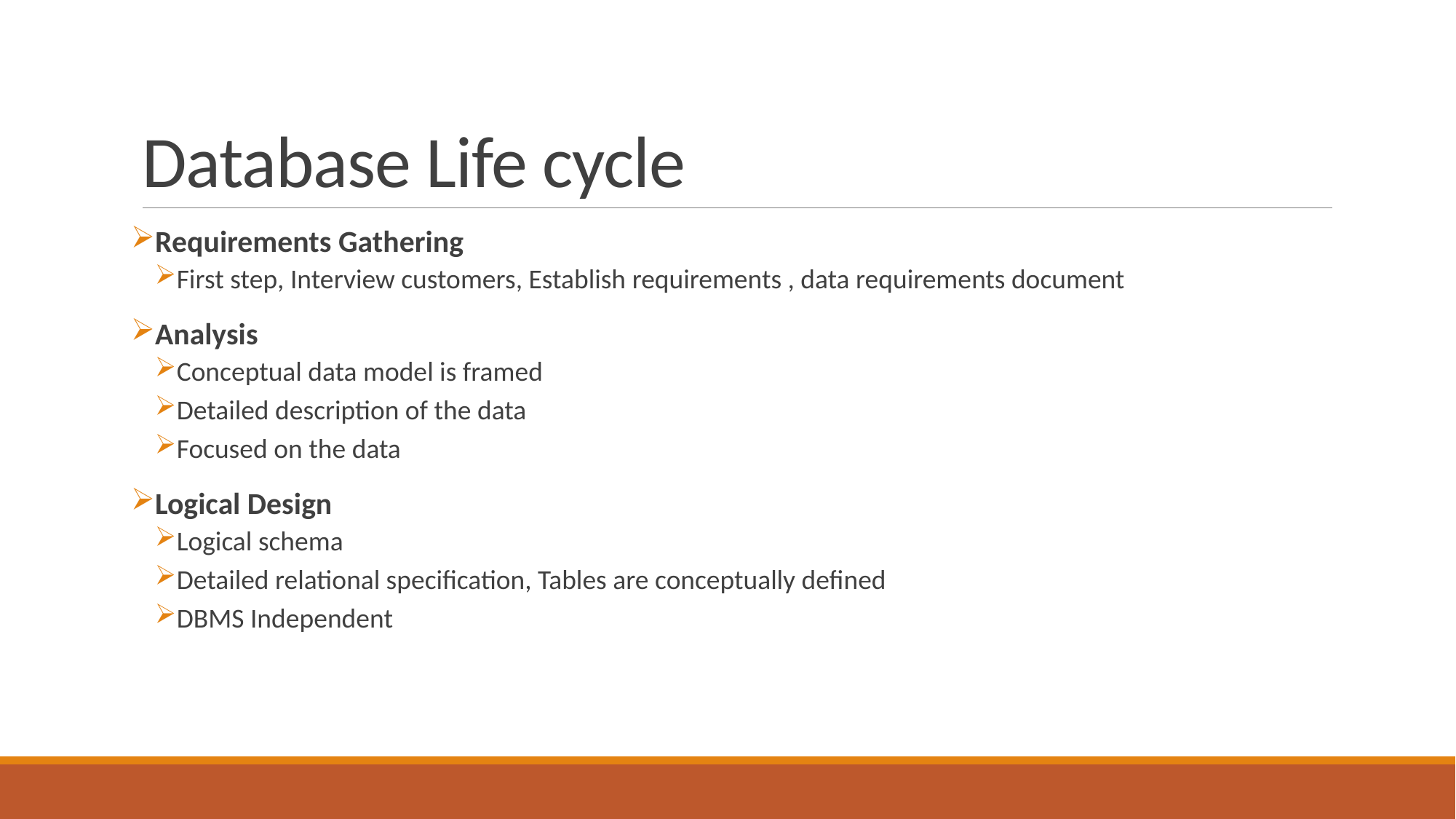

# Database Life cycle
Requirements Gathering
First step, Interview customers, Establish requirements , data requirements document
Analysis
Conceptual data model is framed
Detailed description of the data
Focused on the data
Logical Design
Logical schema
Detailed relational specification, Tables are conceptually defined
DBMS Independent